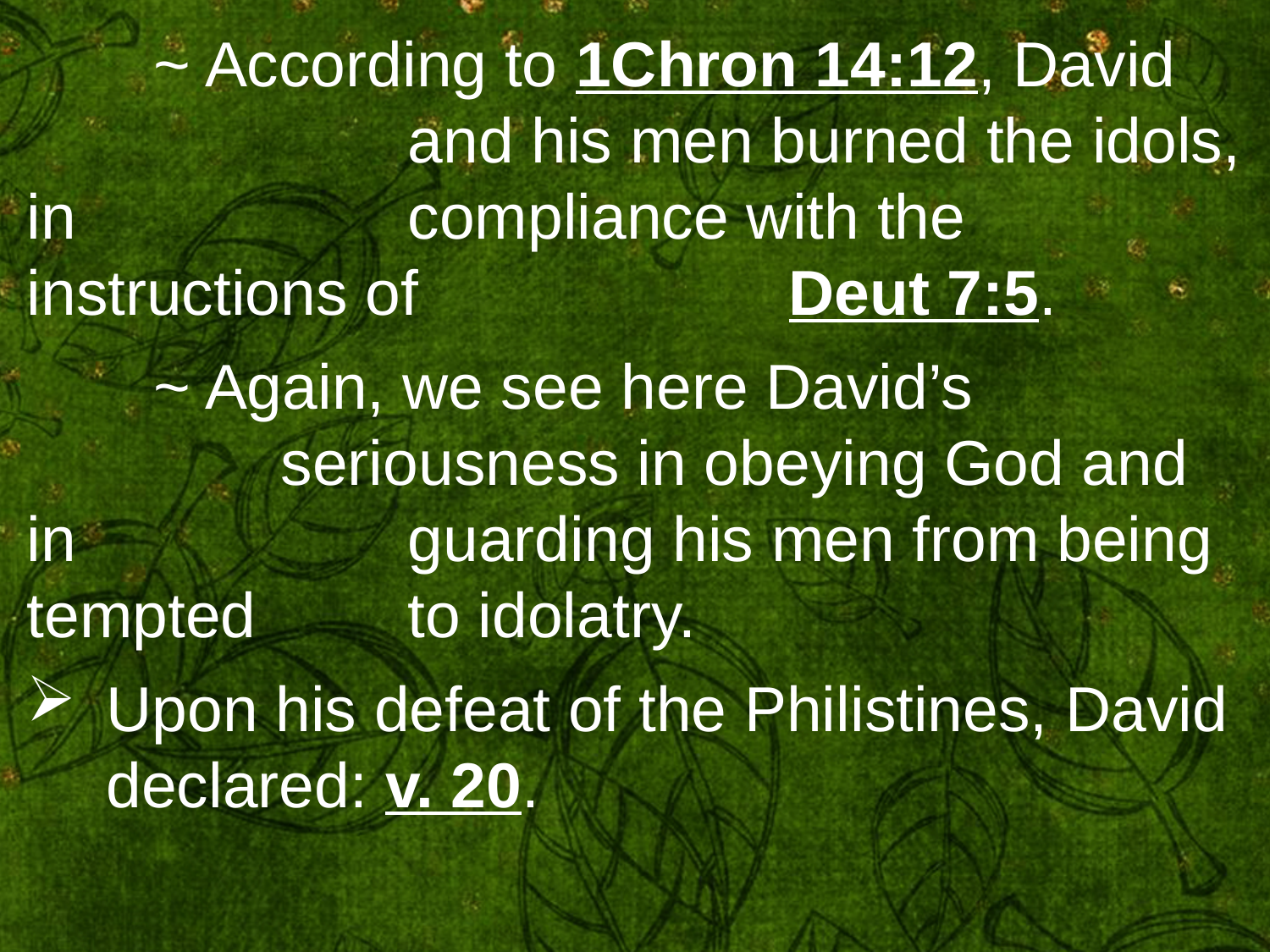

~ According to 1Chron 14:12, David 			and his men burned the idols, in 			compliance with the instructions of 			Deut 7:5.
	~ Again, we see here David’s 				seriousness in obeying God and in 			guarding his men from being tempted 		to idolatry.
Upon his defeat of the Philistines, David declared: v. 20.